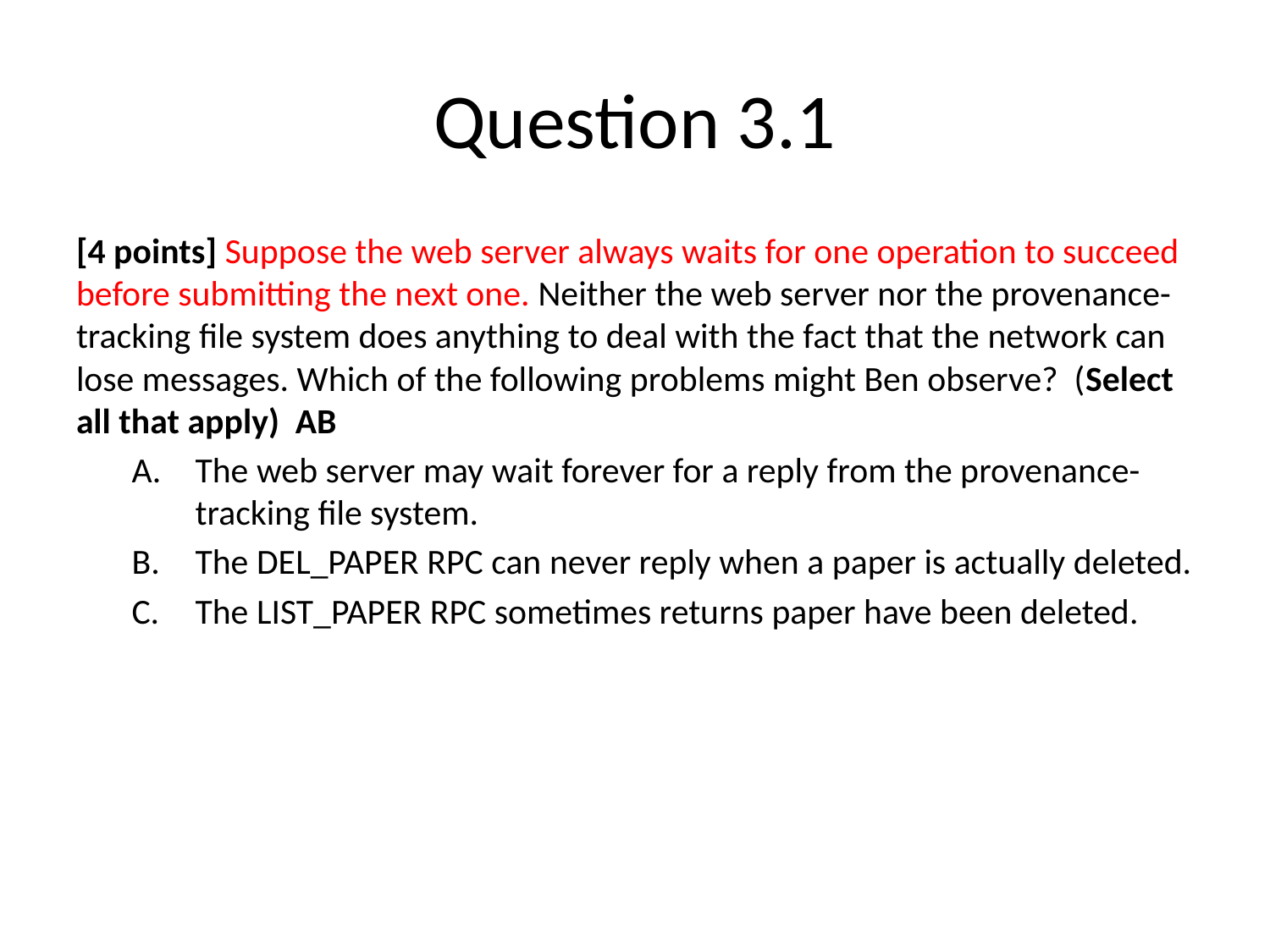

# Question 3.1
[4 points] Suppose the web server always waits for one operation to succeed before submitting the next one. Neither the web server nor the provenance-tracking file system does anything to deal with the fact that the network can lose messages. Which of the following problems might Ben observe?  (Select all that apply)  AB
The web server may wait forever for a reply from the provenance-tracking file system.
The DEL_PAPER RPC can never reply when a paper is actually deleted.
The LIST_PAPER RPC sometimes returns paper have been deleted.